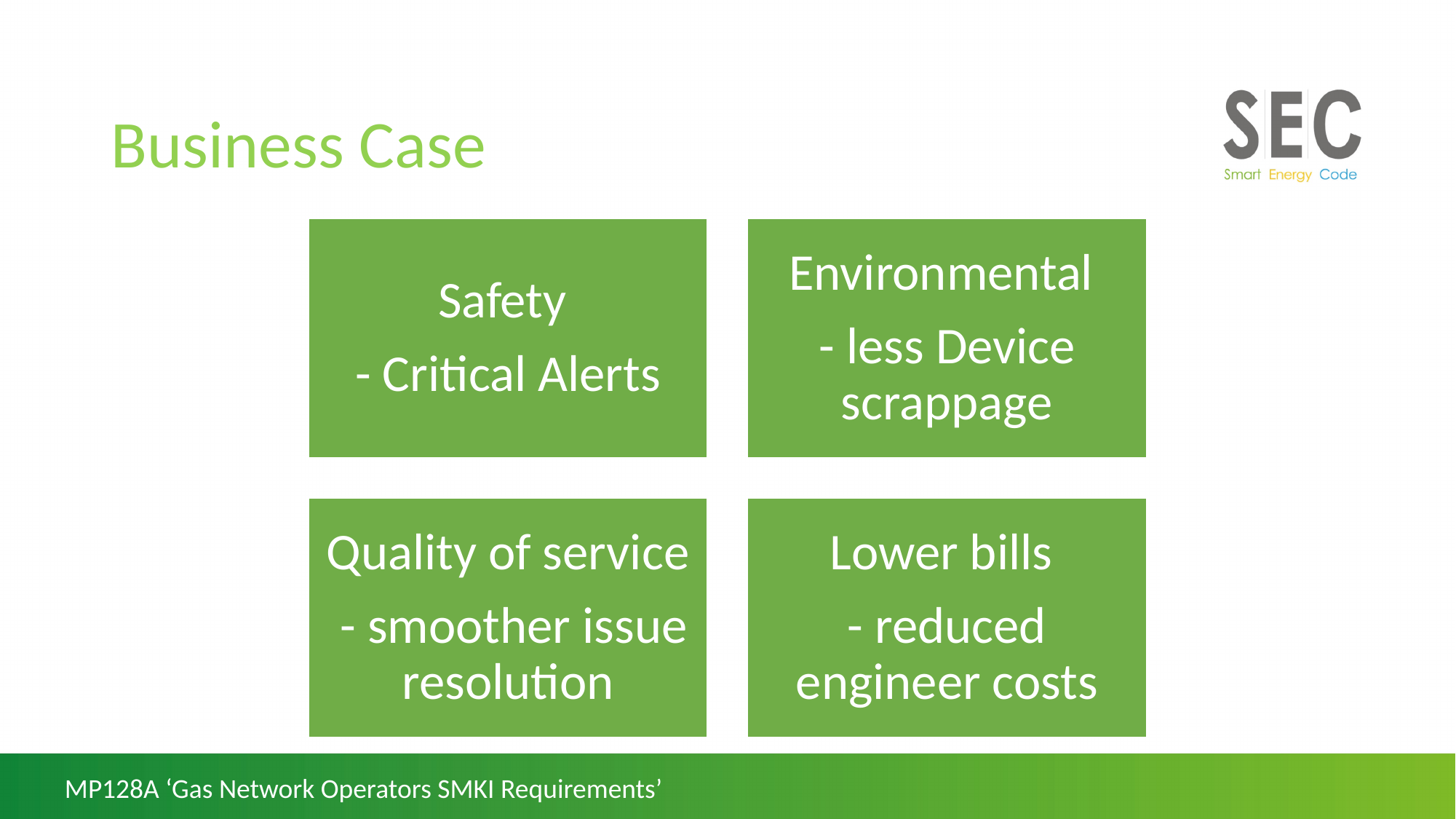

# Business Case
Safety
- Critical Alerts
Environmental
- less Device scrappage
Quality of service
 - smoother issue resolution
Lower bills
- reduced engineer costs
MP128A ‘Gas Network Operators SMKI Requirements’